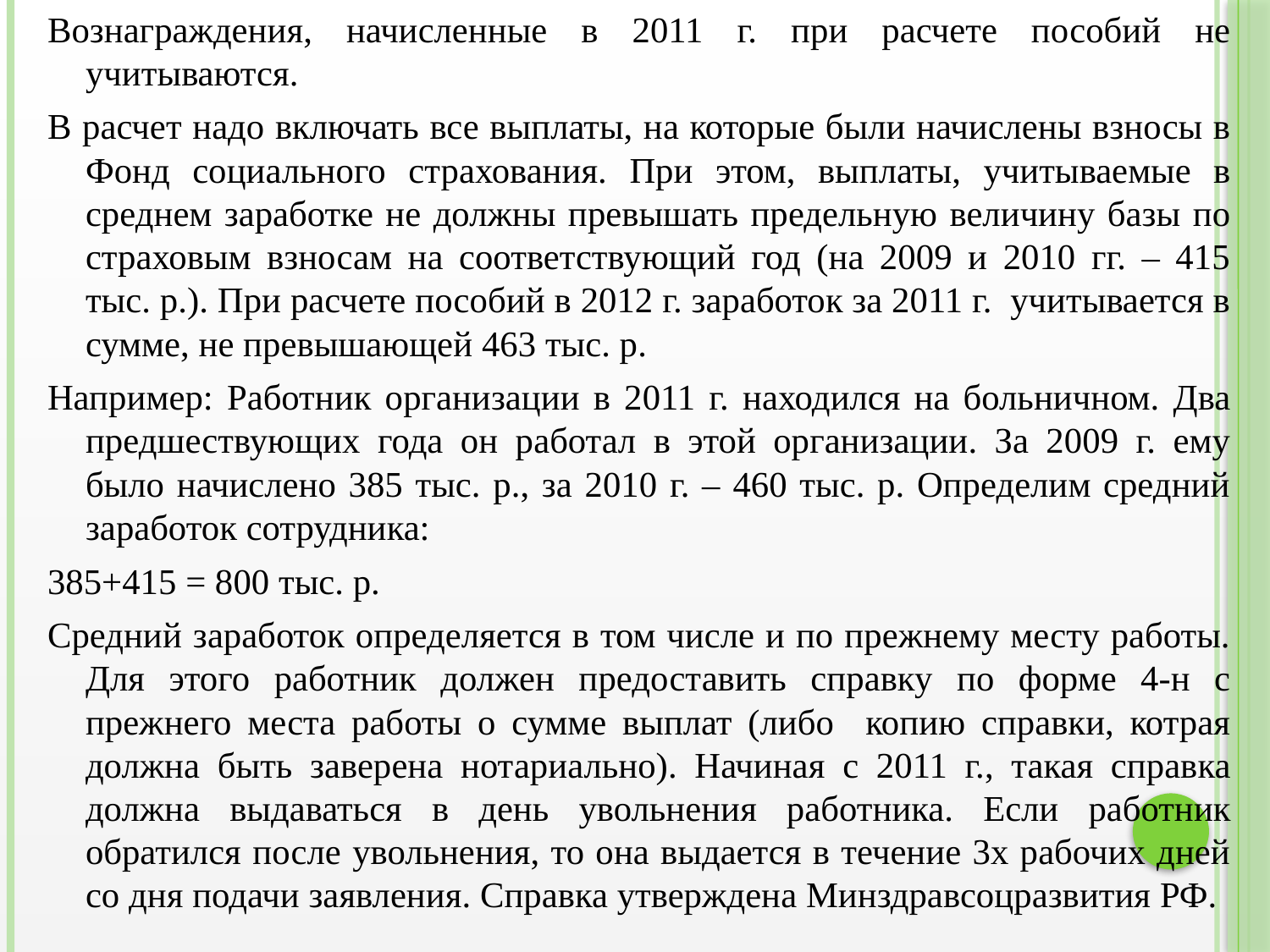

Вознаграждения, начисленные в 2011 г. при расчете пособий не учитываются.
В расчет надо включать все выплаты, на которые были начислены взносы в Фонд социального страхования. При этом, выплаты, учитываемые в среднем заработке не должны превышать предельную величину базы по страховым взносам на соответствующий год (на 2009 и 2010 гг. – 415 тыс. р.). При расчете пособий в 2012 г. заработок за 2011 г.  учитывается в сумме, не превышающей 463 тыс. р.
Например: Работник организации в 2011 г. находился на больничном. Два предшествующих года он работал в этой организации. За 2009 г. ему было начислено 385 тыс. р., за 2010 г. – 460 тыс. р. Определим средний заработок сотрудника:
385+415 = 800 тыс. р.
Средний заработок определяется в том числе и по прежнему месту работы. Для этого работник должен предоставить справку по форме 4-н с прежнего места работы о сумме выплат (либо  копию справки, котрая должна быть заверена нотариально). Начиная с 2011 г., такая справка должна выдаваться в день увольнения работника. Если работник обратился после увольнения, то она выдается в течение 3х рабочих дней со дня подачи заявления. Справка утверждена Минздравсоцразвития РФ.